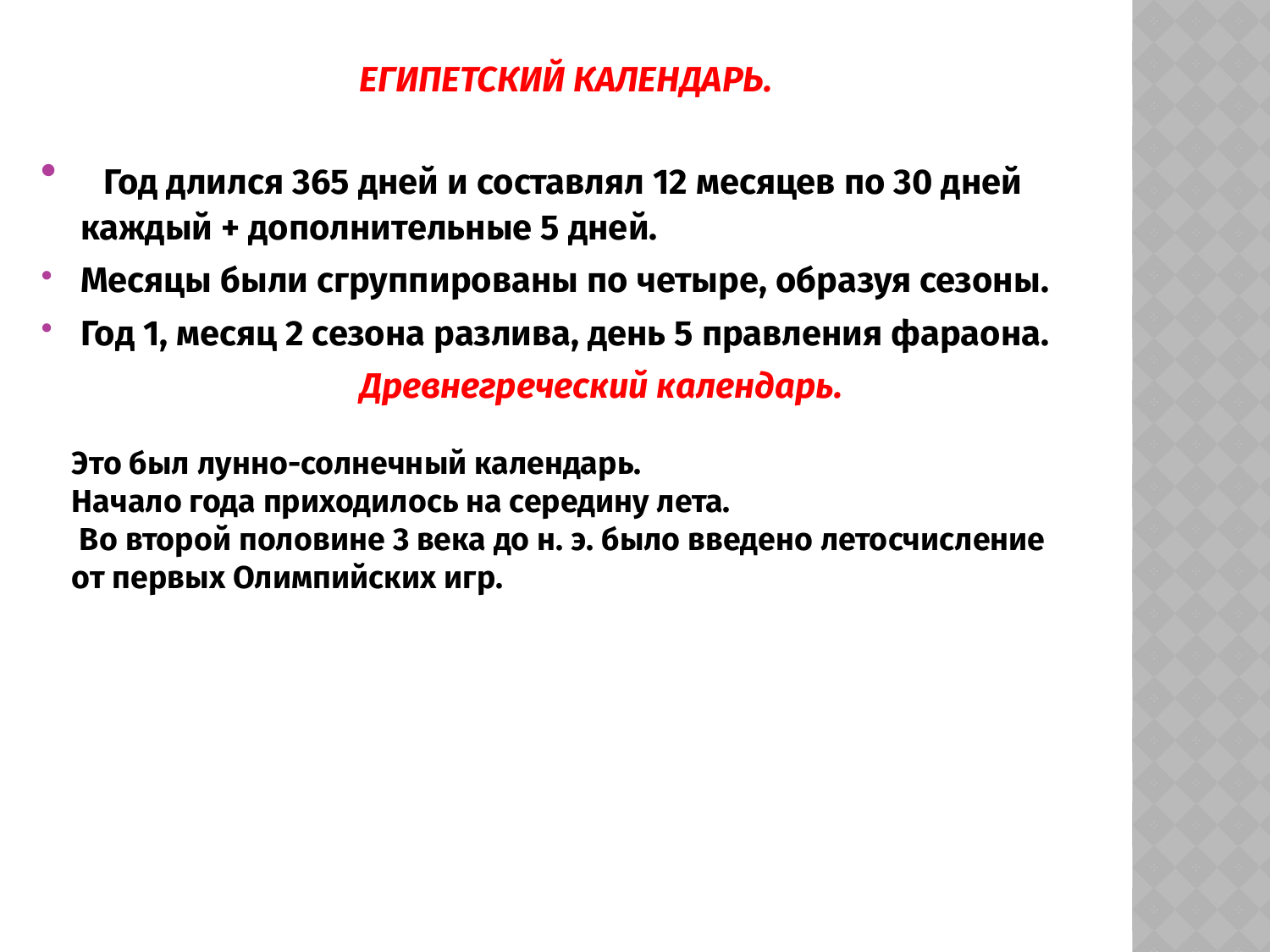

# Египетский календарь.
  Год длился 365 дней и составлял 12 месяцев по 30 дней каждый + дополнительные 5 дней.
Месяцы были сгруппированы по четыре, образуя сезоны.
Год 1, месяц 2 сезона разлива, день 5 правления фараона.
Древнегреческий календарь.

Это был лунно-солнечный календарь.
Начало года приходилось на середину лета.
 Во второй половине 3 века до н. э. было введено летосчисление от первых Олимпийских игр.